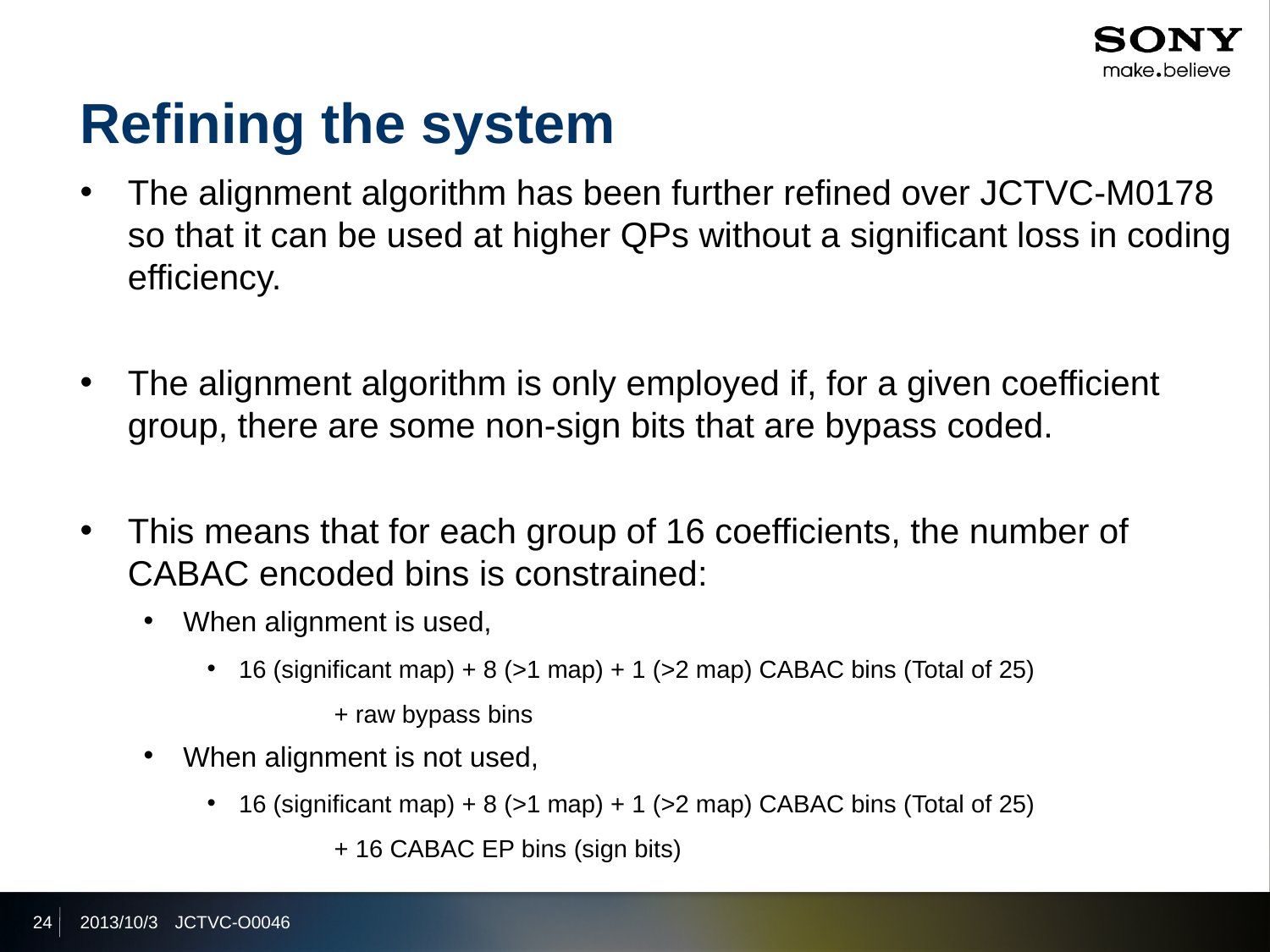

# Refining the system
The alignment algorithm has been further refined over JCTVC-M0178 so that it can be used at higher QPs without a significant loss in coding efficiency.

The alignment algorithm is only employed if, for a given coefficient group, there are some non-sign bits that are bypass coded.

This means that for each group of 16 coefficients, the number of CABAC encoded bins is constrained:
When alignment is used,
16 (significant map) + 8 (>1 map) + 1 (>2 map) CABAC bins (Total of 25)
	+ raw bypass bins
When alignment is not used,
16 (significant map) + 8 (>1 map) + 1 (>2 map) CABAC bins (Total of 25)
	+ 16 CABAC EP bins (sign bits)

24
2013/10/3
JCTVC-O0046